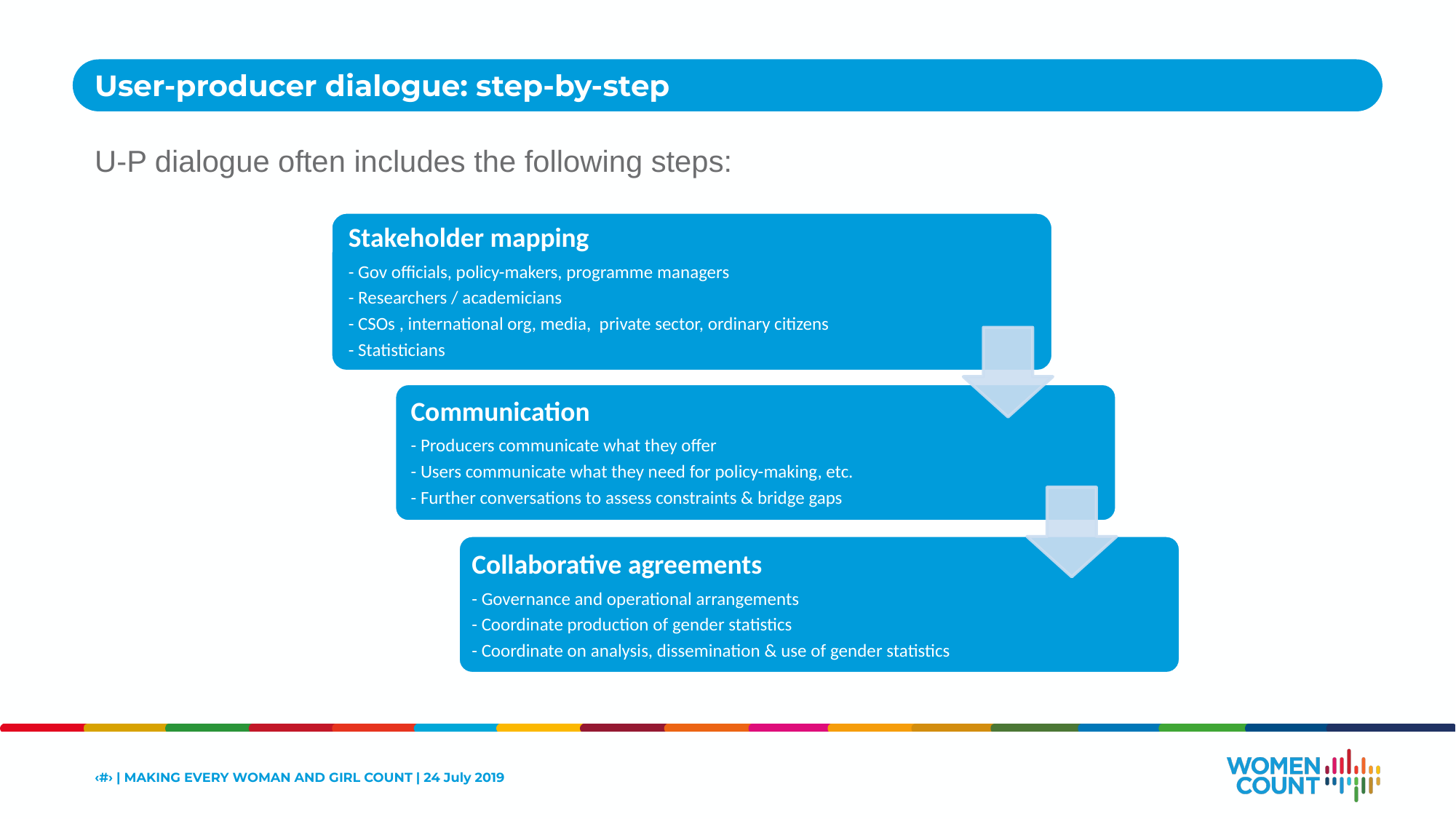

User-producer dialogue: step-by-step
U-P dialogue often includes the following steps:
Stakeholder mapping
- Gov officials, policy-makers, programme managers
- Researchers / academicians
- CSOs , international org, media,  private sector, ordinary citizens
- Statisticians
Communication
- Producers communicate what they offer
- Users communicate what they need for policy-making, etc.
- Further conversations to assess constraints & bridge gaps

Collaborative agreements
- Governance and operational arrangements
- Coordinate production of gender statistics
- Coordinate on analysis, dissemination & use of gender statistics

‹#› | MAKING EVERY WOMAN AND GIRL COUNT | 24 July 2019